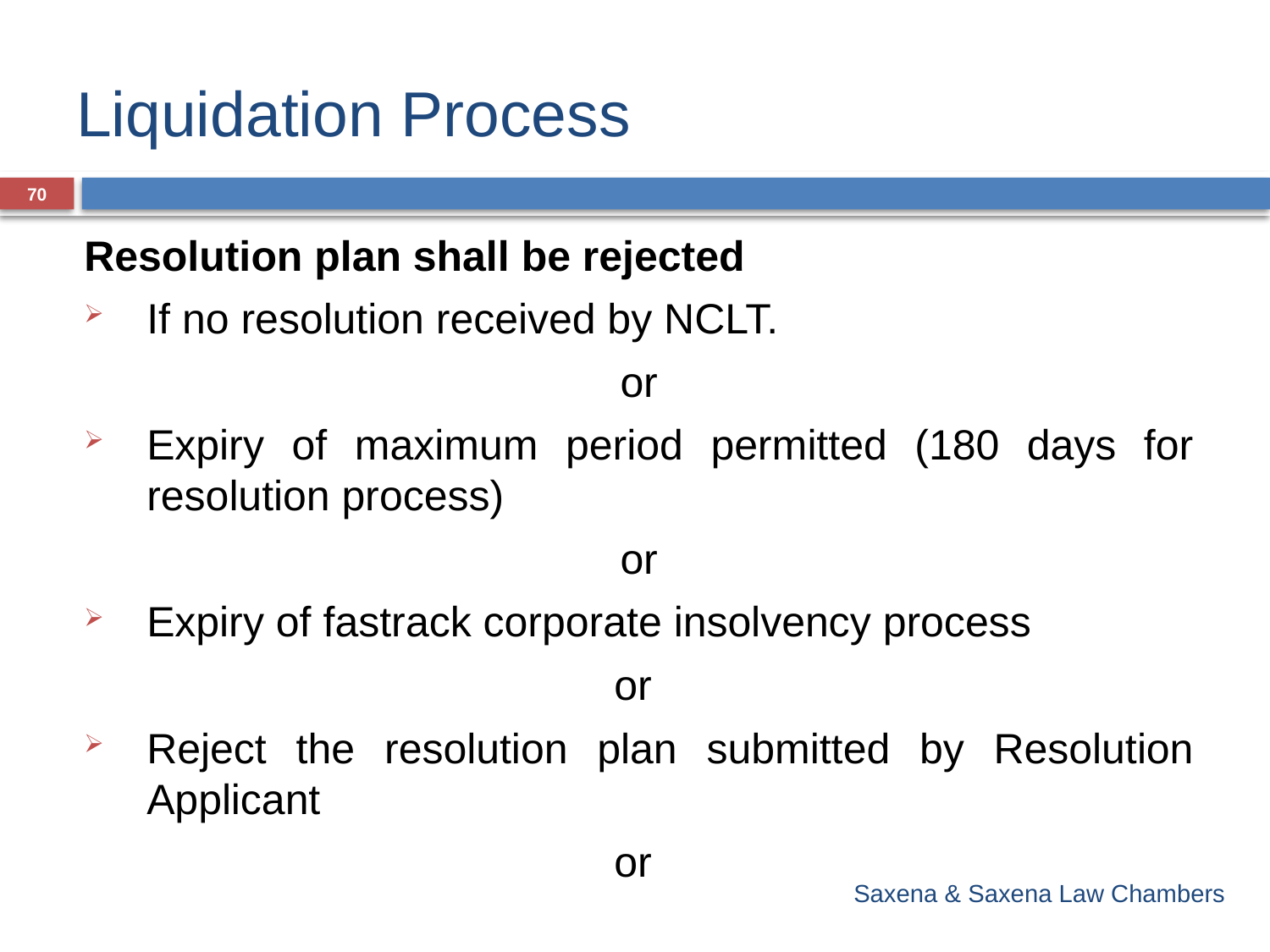

# Liquidation Process
70
Resolution plan shall be rejected
If no resolution received by NCLT.
or
Expiry of maximum period permitted (180 days for resolution process)
or
Expiry of fastrack corporate insolvency process
or
Reject the resolution plan submitted by Resolution Applicant
or

Saxena & Saxena Law Chambers